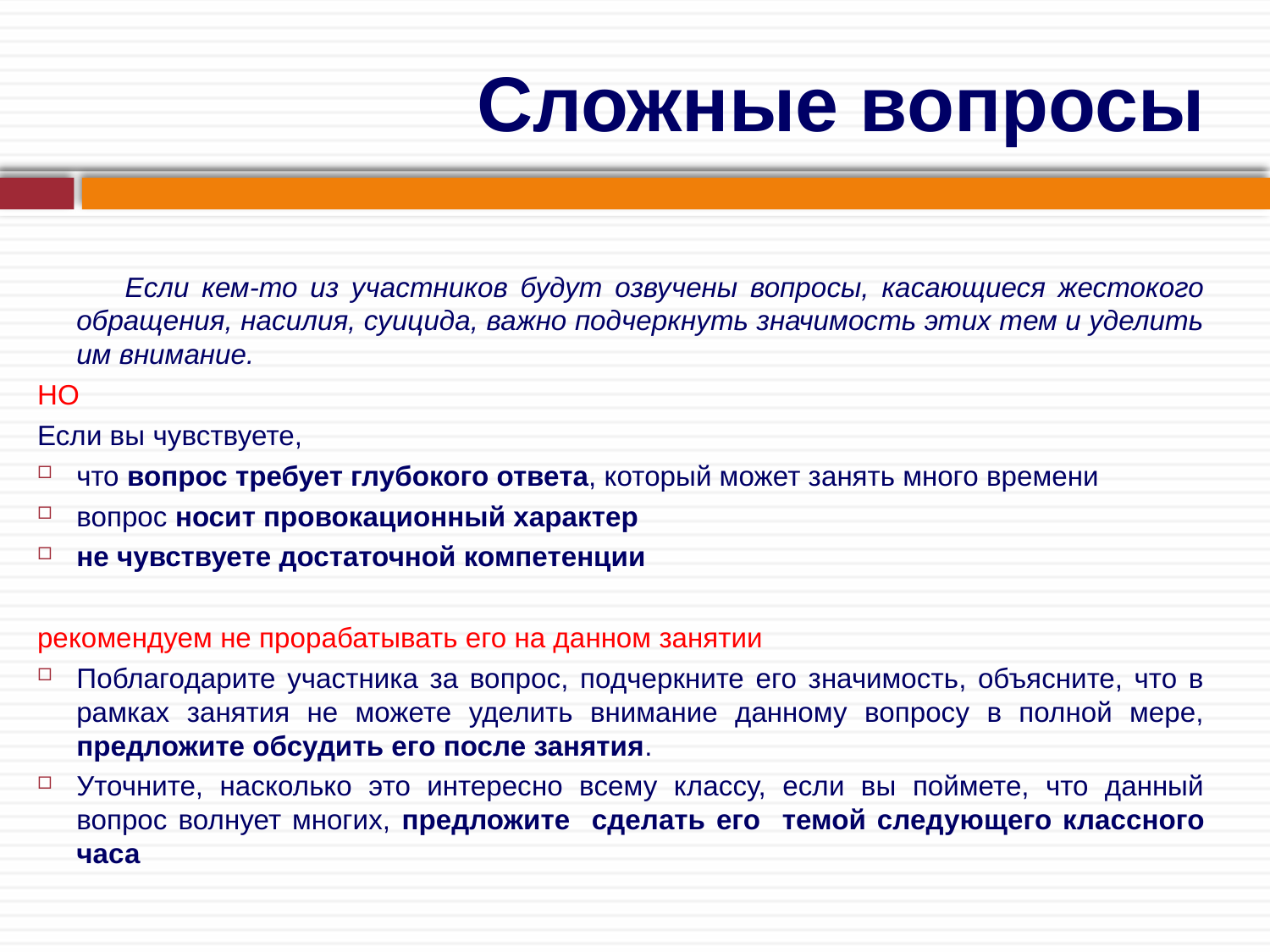

# Сложные вопросы

       Если кем-то из участников будут озвучены вопросы, касающиеся жестокого обращения, насилия, суицида, важно подчеркнуть значимость этих тем и уделить им внимание.
НО
Если вы чувствуете,
что вопрос требует глубокого ответа, который может занять много времени
вопрос носит провокационный характер
не чувствуете достаточной компетенции

рекомендуем не прорабатывать его на данном занятии
Поблагодарите участника за вопрос, подчеркните его значимость, объясните, что в рамках занятия не можете уделить внимание данному вопросу в полной мере, предложите обсудить его после занятия.
Уточните, насколько это интересно всему классу, если вы поймете, что данный вопрос волнует многих, предложите  сделать его  темой следующего классного часа